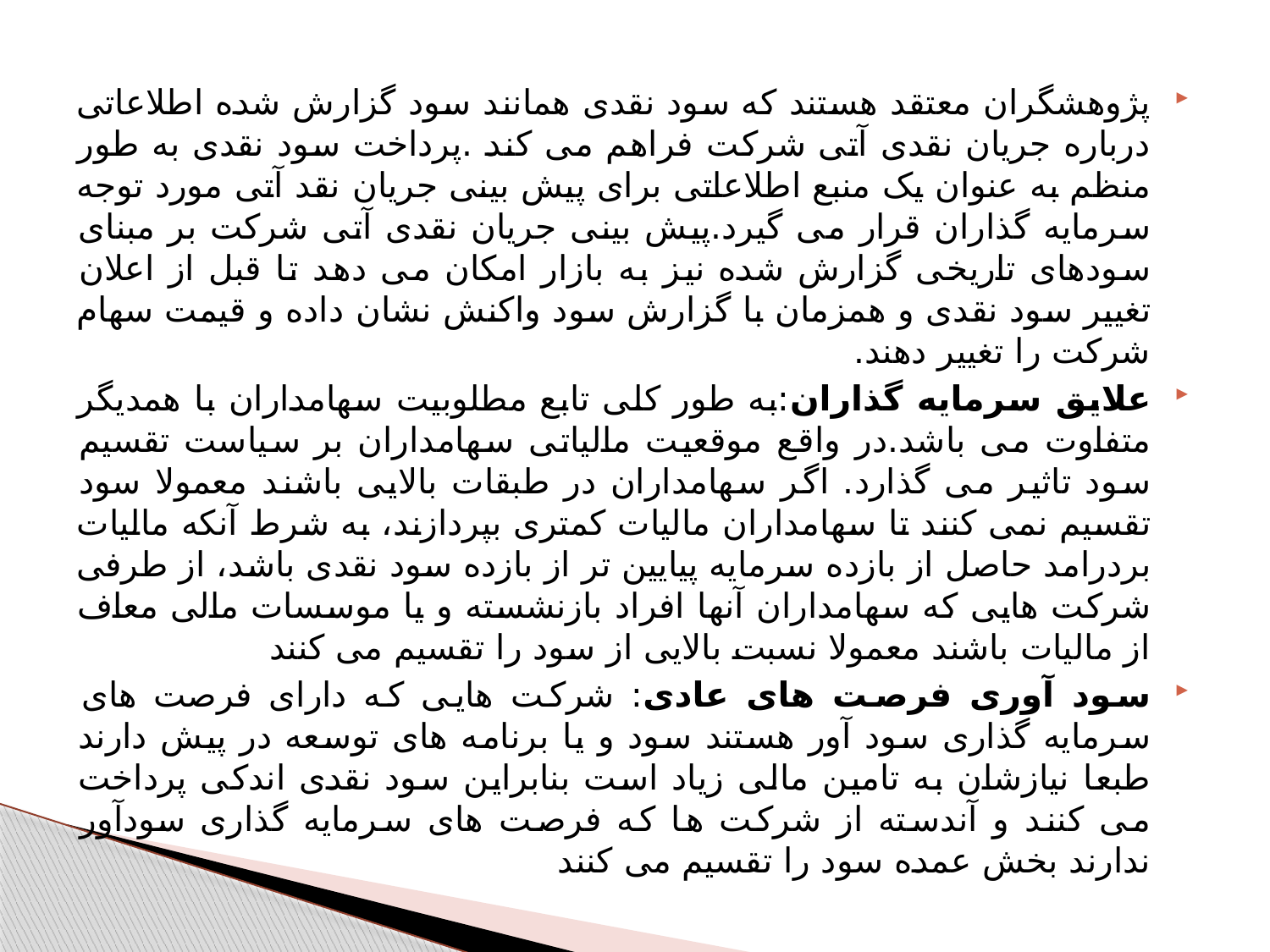

پژوهشگران معتقد هستند که سود نقدی همانند سود گزارش شده اطلاعاتی درباره جریان نقدی آتی شرکت فراهم می کند .پرداخت سود نقدی به طور منظم به عنوان یک منبع اطلاعاتی برای پیش بینی جریان نقد آتی مورد توجه سرمایه گذاران قرار می گیرد.پیش بینی جریان نقدی آتی شرکت بر مبنای سودهای تاریخی گزارش شده نیز به بازار امکان می دهد تا قبل از اعلان تغییر سود نقدی و همزمان با گزارش سود واکنش نشان داده و قیمت سهام شرکت را تغییر دهند.
علایق سرمایه گذاران:به طور کلی تابع مطلوبیت سهامداران با همدیگر متفاوت می باشد.در واقع موقعیت مالیاتی سهامداران بر سیاست تقسیم سود تاثیر می گذارد. اگر سهامداران در طبقات بالایی باشند معمولا سود تقسیم نمی کنند تا سهامداران مالیات کمتری بپردازند، به شرط آنکه مالیات بردرامد حاصل از بازده سرمایه پیایین تر از بازده سود نقدی باشد، از طرفی شرکت هایی که سهامداران آنها افراد بازنشسته و یا موسسات مالی معاف از مالیات باشند معمولا نسبت بالایی از سود را تقسیم می کنند
سود آوری فرصت های عادی: شرکت هایی که دارای فرصت های سرمایه گذاری سود آور هستند سود و یا برنامه های توسعه در پیش دارند طبعا نیازشان به تامین مالی زیاد است بنابراین سود نقدی اندکی پرداخت می کنند و آندسته از شرکت ها که فرصت های سرمایه گذاری سودآور ندارند بخش عمده سود را تقسیم می کنند